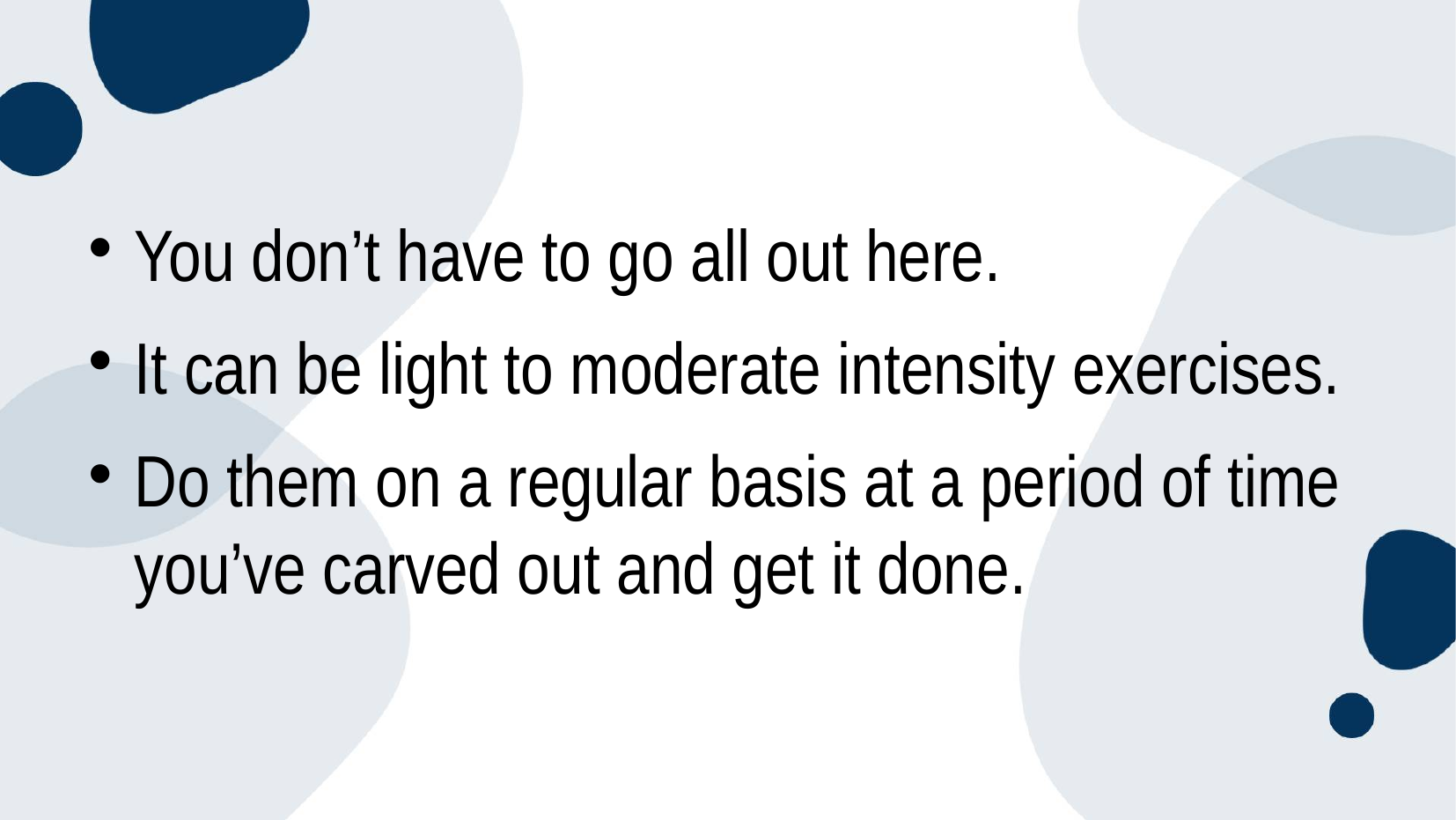

#
You don’t have to go all out here.
It can be light to moderate intensity exercises.
Do them on a regular basis at a period of time you’ve carved out and get it done.